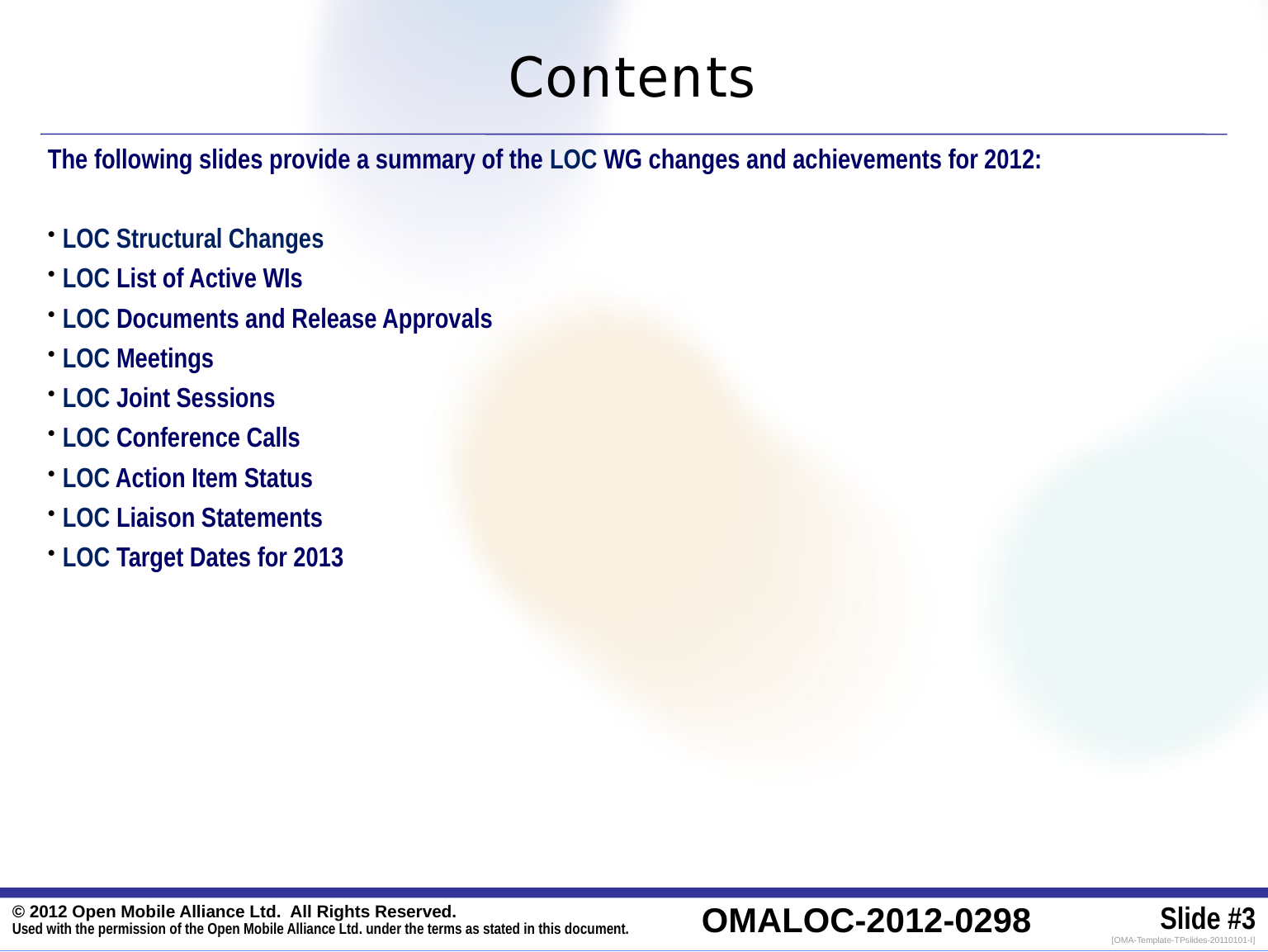

# Contents
The following slides provide a summary of the LOC WG changes and achievements for 2012:

LOC Structural Changes
LOC List of Active WIs
LOC Documents and Release Approvals
LOC Meetings
LOC Joint Sessions
LOC Conference Calls
LOC Action Item Status
LOC Liaison Statements
LOC Target Dates for 2013